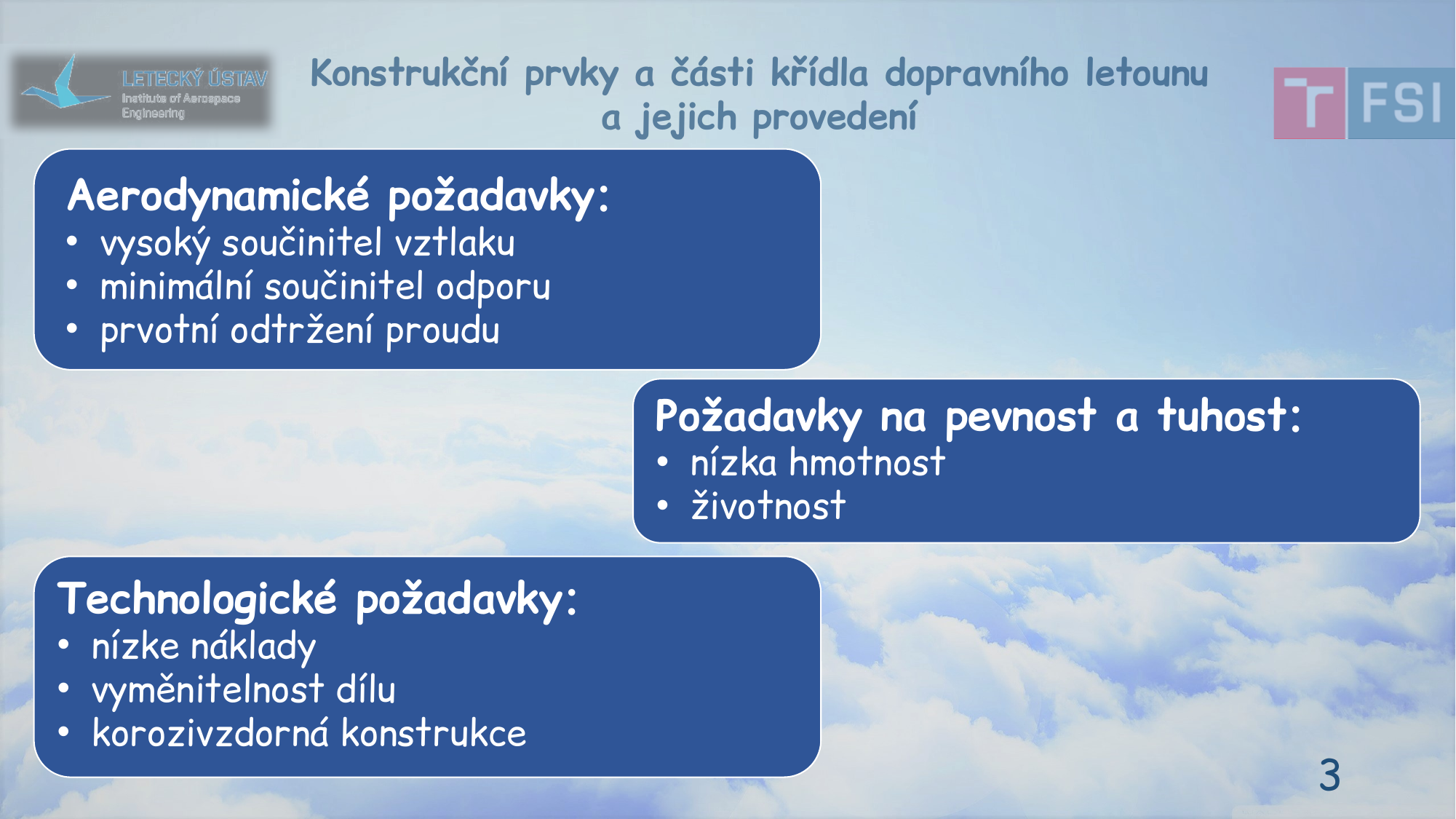

Aerodynamické požadavky:
vysoký součinitel vztlaku
minimální součinitel odporu
prvotní odtržení proudu

Požadavky na pevnost a tuhost:
nízka hmotnost
životnost

Technologické požadavky:
nízke náklady
vyměnitelnost dílu
korozivzdorná konstrukce
3